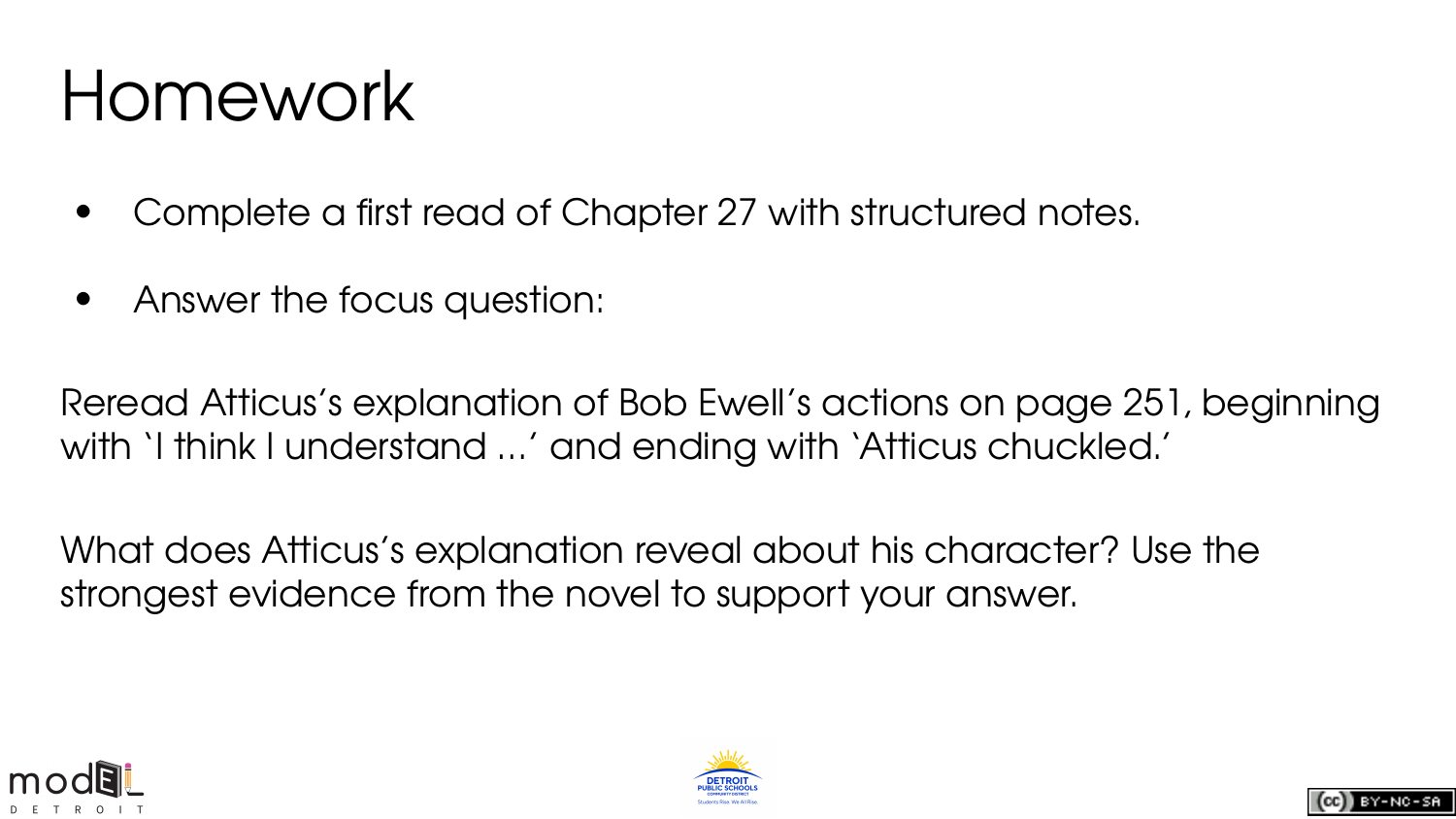

# Homework
Complete a first read of Chapter 27 with structured notes.
Answer the focus question:
Reread Atticus’s explanation of Bob Ewell’s actions on page 251, beginning with ‘I think I understand …’ and ending with ‘Atticus chuckled.’
What does Atticus’s explanation reveal about his character? Use the strongest evidence from the novel to support your answer.